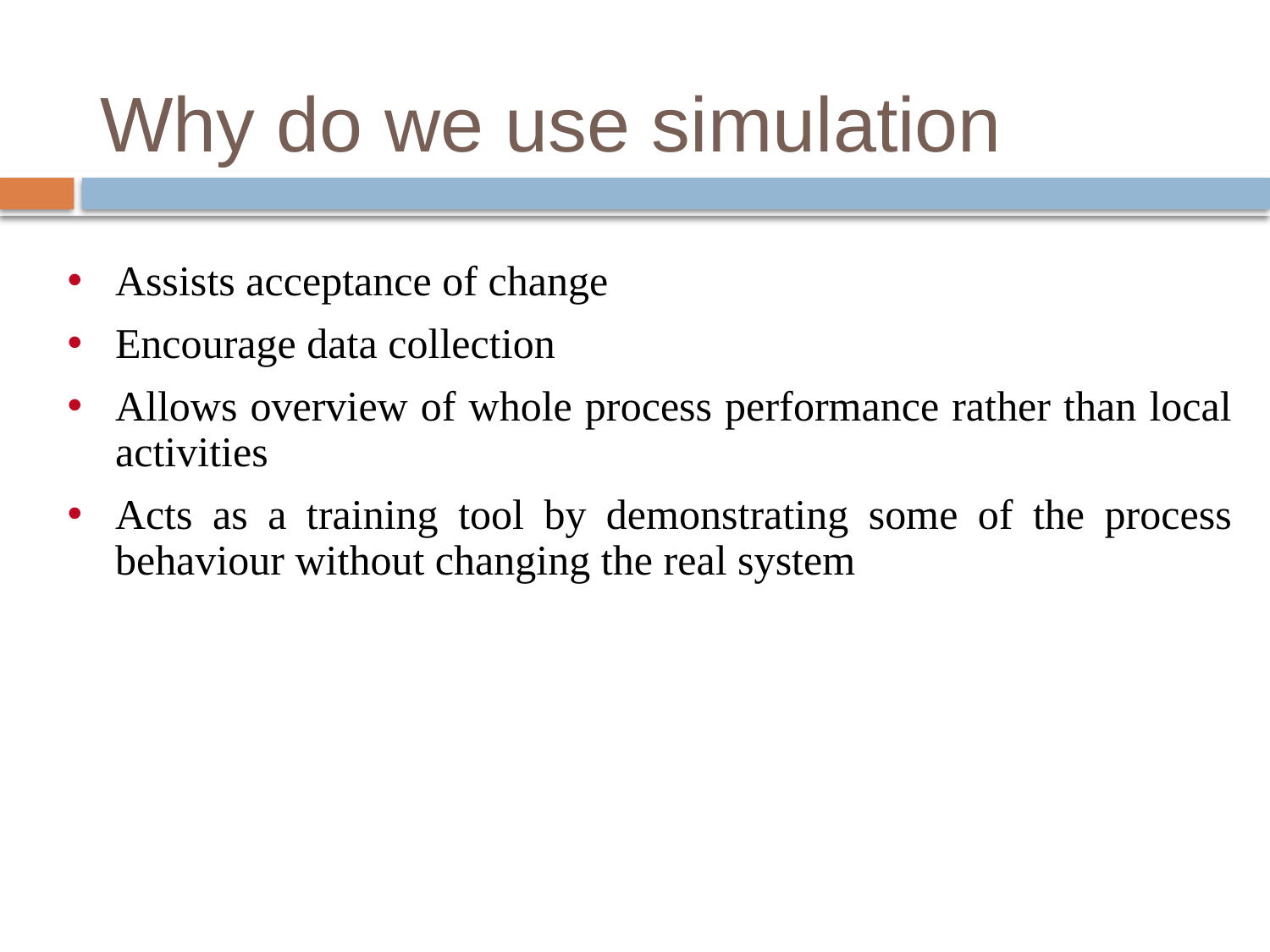

# Why do we use simulation
Assists acceptance of change
Encourage data collection
Allows overview of whole process performance rather than local activities
Acts as a training tool by demonstrating some of the process behaviour without changing the real system